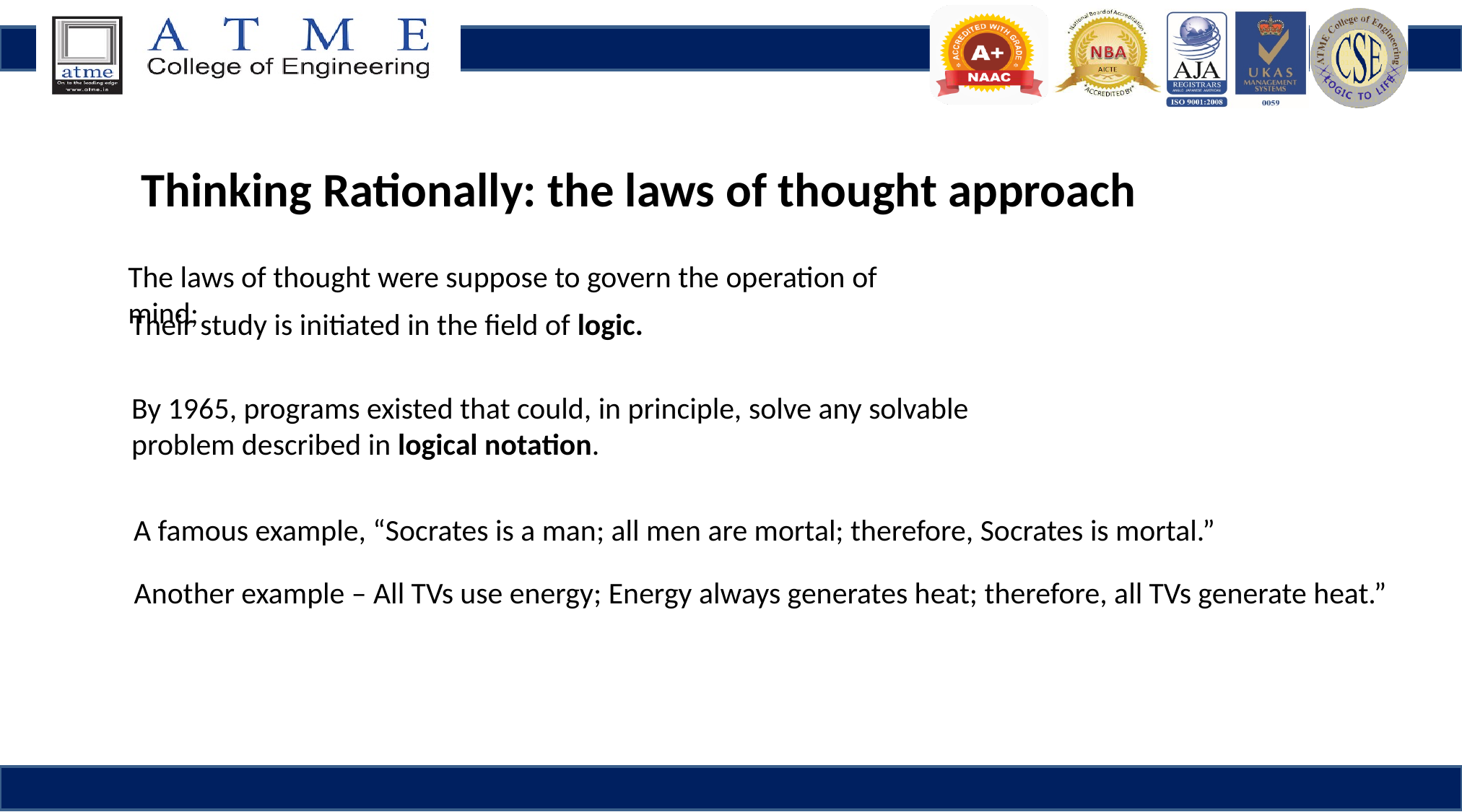

Thinking Rationally: the laws of thought approach
The laws of thought were suppose to govern the operation of mind;
Their study is initiated in the field of logic.

By 1965, programs existed that could, in principle, solve any solvable
problem described in logical notation.
A famous example, “Socrates is a man; all men are mortal; therefore, Socrates is mortal.”

Another example – All TVs use energy; Energy always generates heat; therefore, all TVs generate heat.”